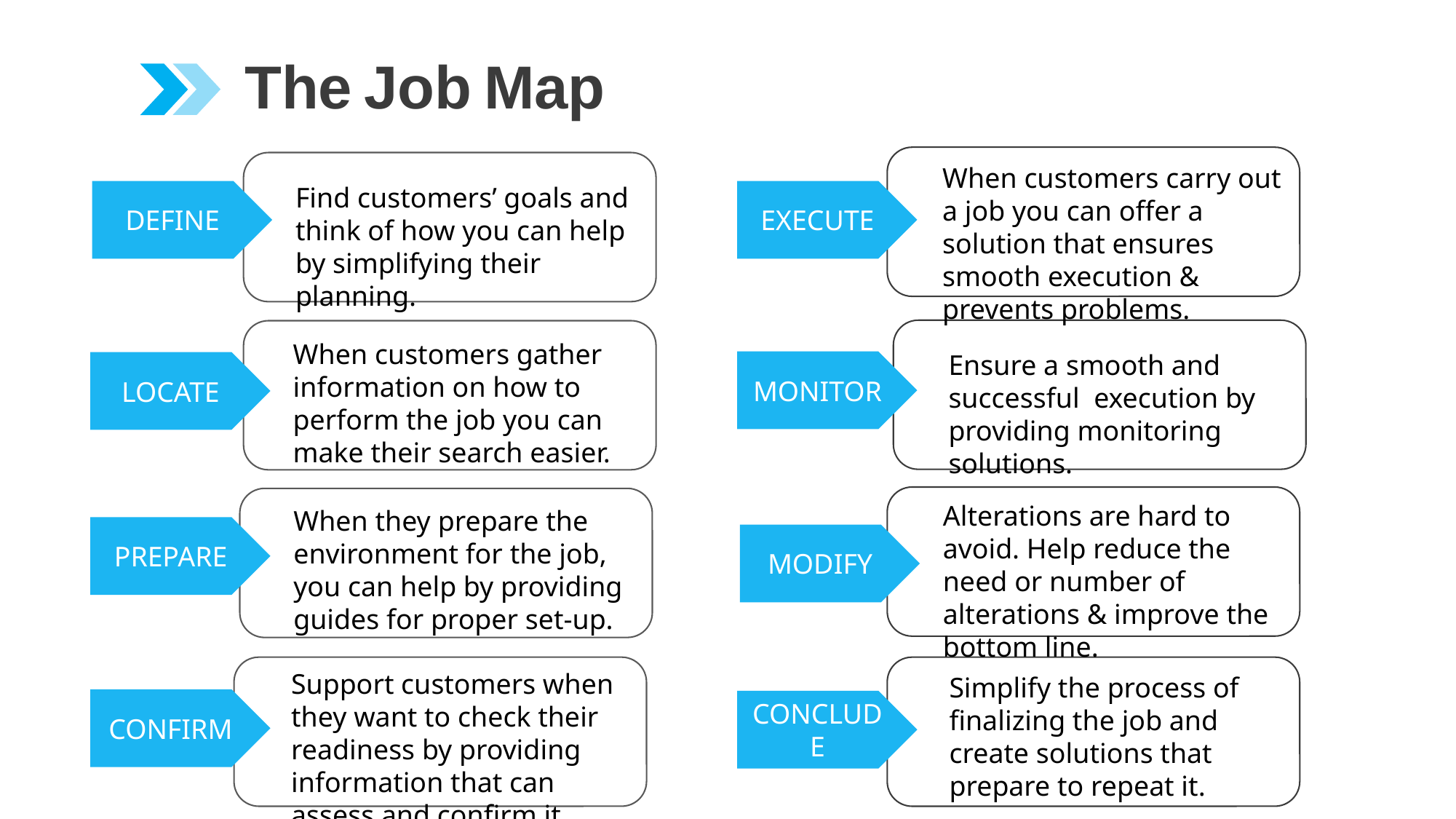

The Job Map

When customers carry out a job you can offer a solution that ensures smooth execution & prevents problems.
Find customers’ goals and think of how you can help by simplifying their planning.
DEFINE
EXECUTE

When customers gather information on how to perform the job you can make their search easier.
Ensure a smooth and successful  execution by providing monitoring solutions.
MONITOR
LOCATE

Alterations are hard to avoid. Help reduce the need or number of alterations & improve the bottom line.
When they prepare the environment for the job, you can help by providing guides for proper set-up.
PREPARE
MODIFY

Support customers when they want to check their readiness by providing information that can assess and confirm it.
Simplify the process of finalizing the job and create solutions that prepare to repeat it.
CONFIRM
CONCLUDE